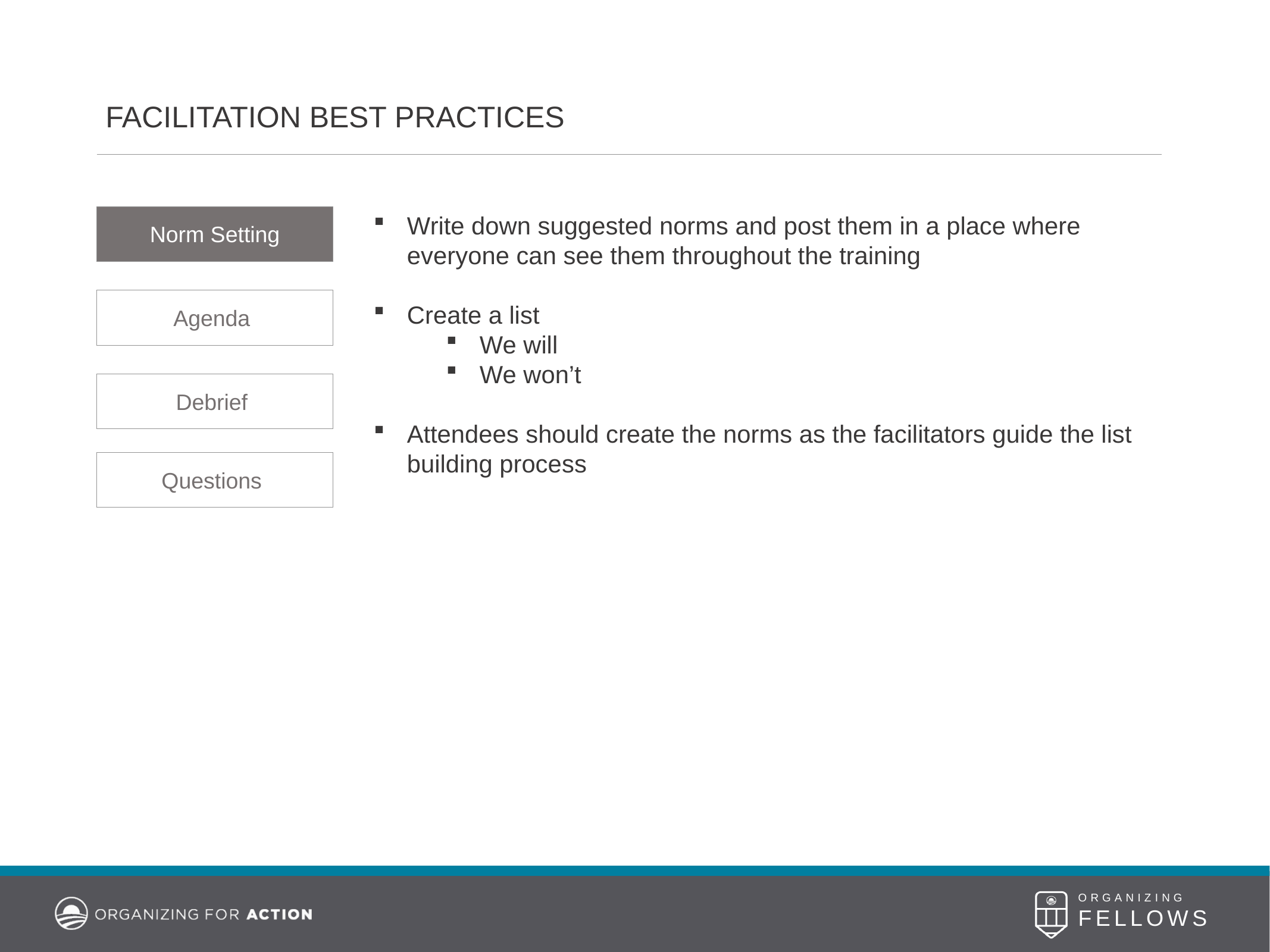

FACILITATION BEST PRACTICES
Write down suggested norms and post them in a place where everyone can see them throughout the training

Create a list
We will
We won’t

Attendees should create the norms as the facilitators guide the list building process
Norm Setting
Agenda
Debrief
Questions